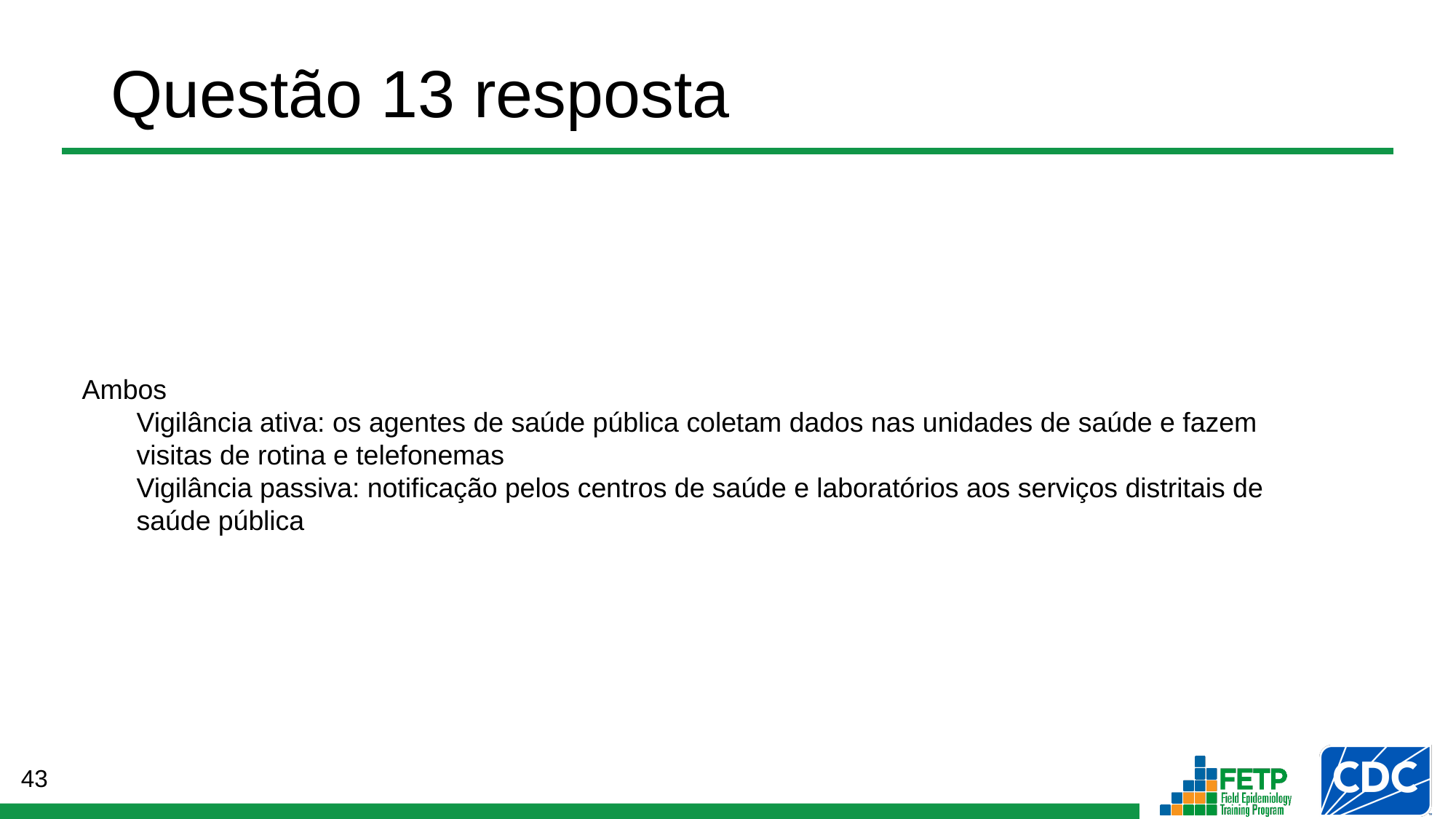

# Questão 13 resposta
Ambos
Vigilância ativa: os agentes de saúde pública coletam dados nas unidades de saúde e fazem visitas de rotina e telefonemas
Vigilância passiva: notificação pelos centros de saúde e laboratórios aos serviços distritais de saúde pública